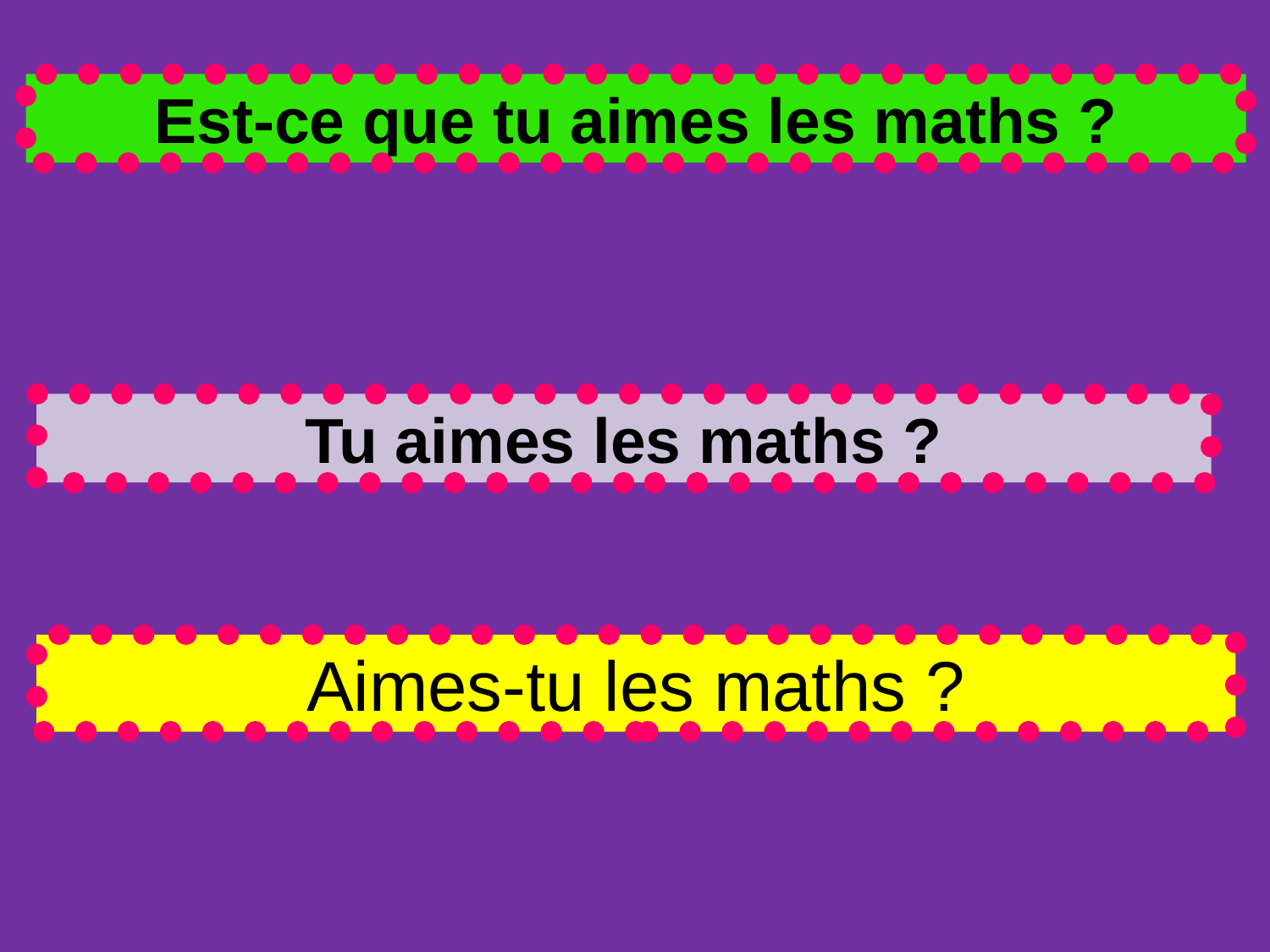

Est-ce que tu aimes les maths ?
Tu aimes les maths ?
Aimes-tu les maths ?